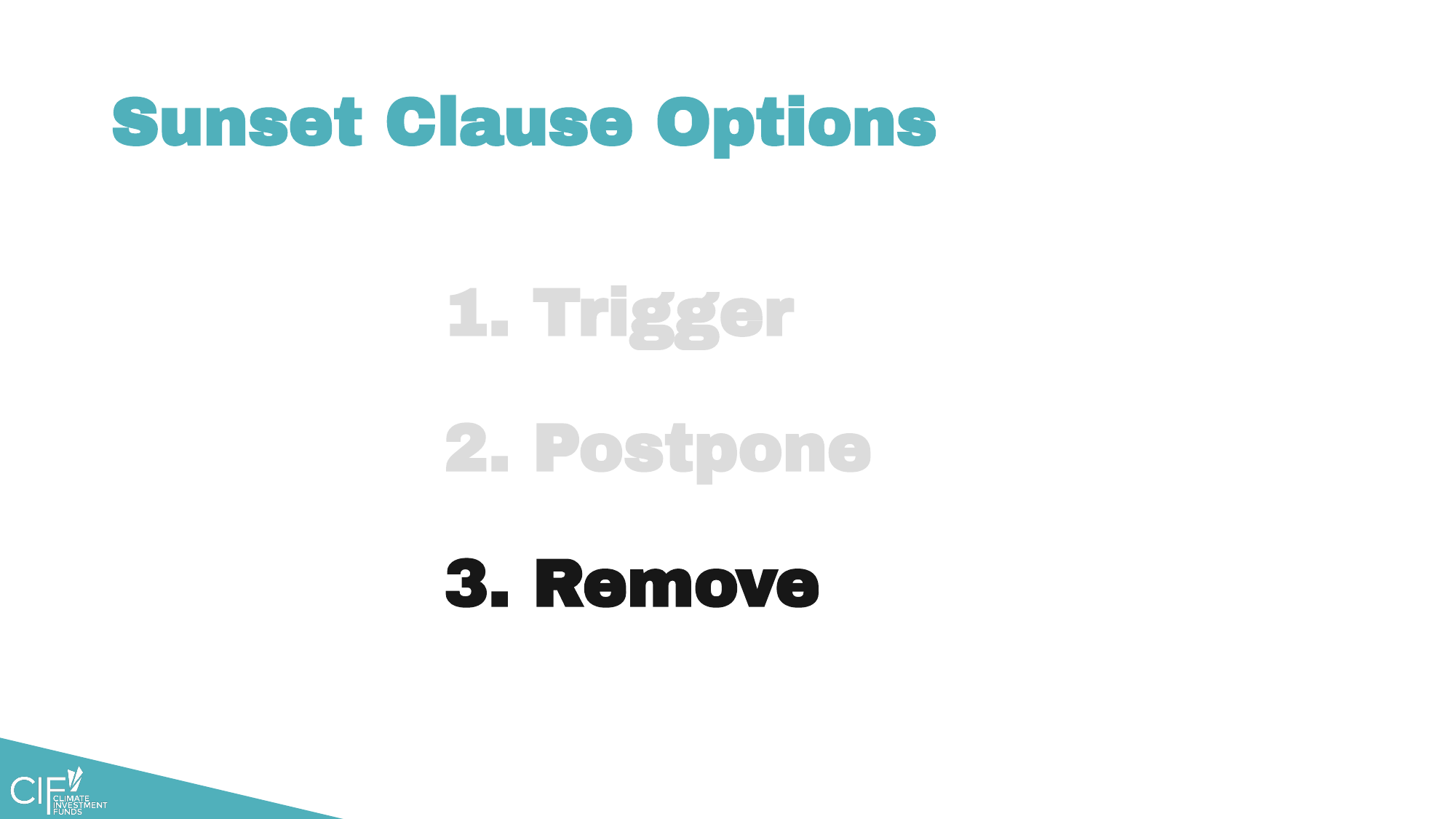

# Sunset Clause Options
Trigger
Postpone
Remove